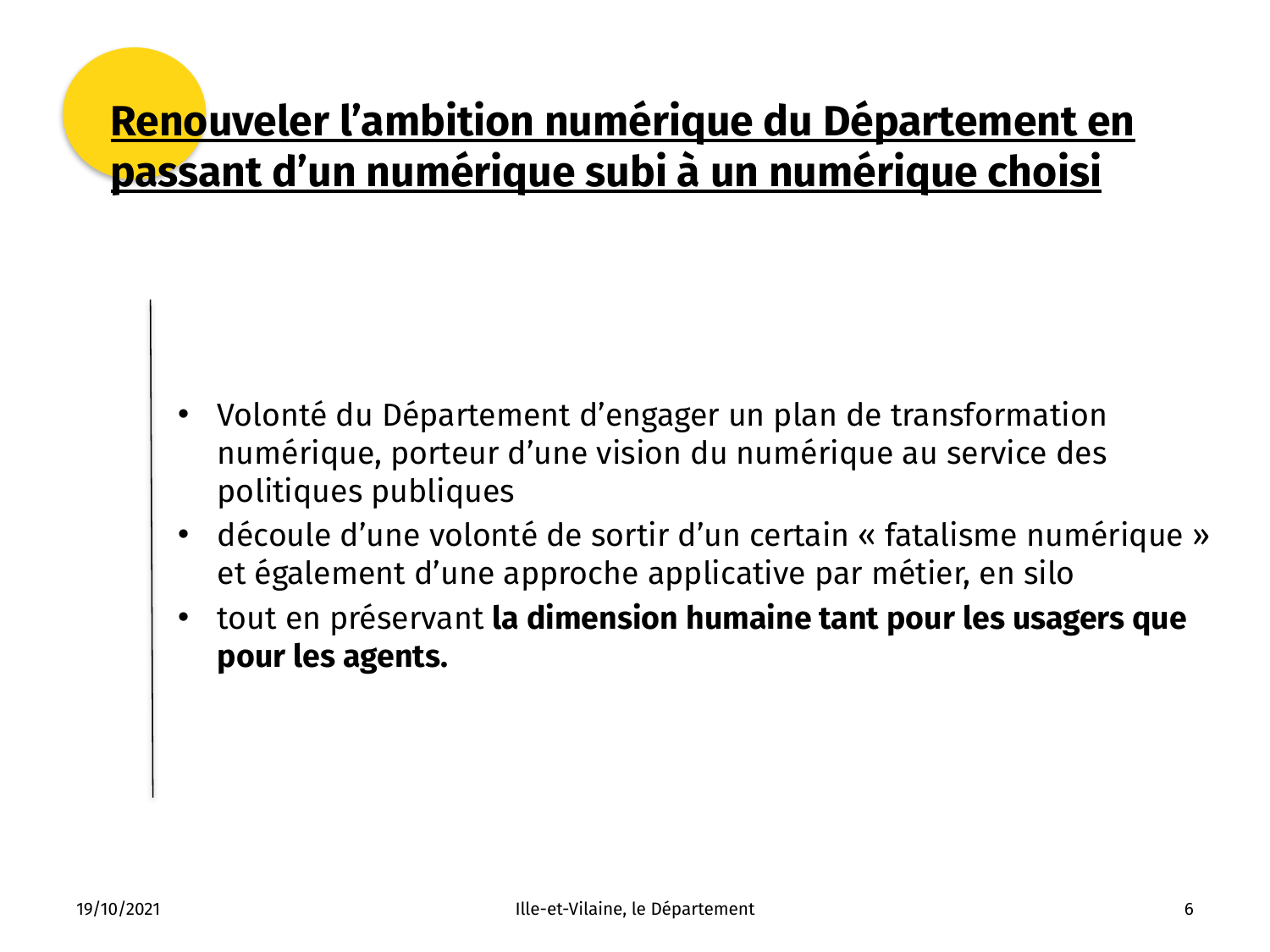

# Renouveler l’ambition numérique du Département en passant d’un numérique subi à un numérique choisi
Volonté du Département d’engager un plan de transformation numérique, porteur d’une vision du numérique au service des politiques publiques
découle d’une volonté de sortir d’un certain « fatalisme numérique » et également d’une approche applicative par métier, en silo
tout en préservant la dimension humaine tant pour les usagers que pour les agents.

19/10/2021
Ille-et-Vilaine, le Département
6